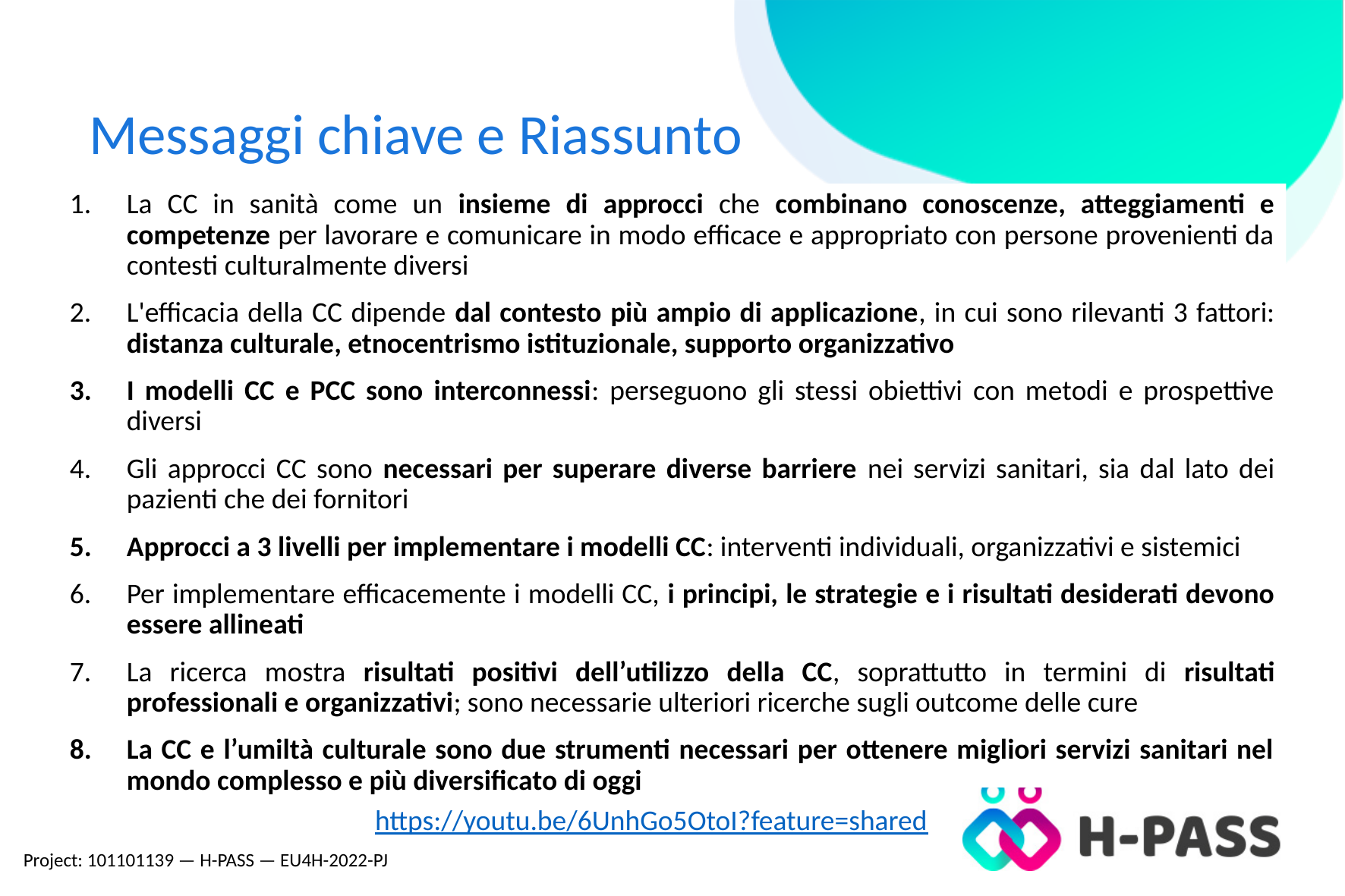

# Messaggi chiave e Riassunto
La CC in sanità come un insieme di approcci che combinano conoscenze, atteggiamenti e competenze per lavorare e comunicare in modo efficace e appropriato con persone provenienti da contesti culturalmente diversi
L'efficacia della CC dipende dal contesto più ampio di applicazione, in cui sono rilevanti 3 fattori: distanza culturale, etnocentrismo istituzionale, supporto organizzativo
I modelli CC e PCC sono interconnessi: perseguono gli stessi obiettivi con metodi e prospettive diversi
Gli approcci CC sono necessari per superare diverse barriere nei servizi sanitari, sia dal lato dei pazienti che dei fornitori
Approcci a 3 livelli per implementare i modelli CC: interventi individuali, organizzativi e sistemici
Per implementare efficacemente i modelli CC, i principi, le strategie e i risultati desiderati devono essere allineati
La ricerca mostra risultati positivi dell’utilizzo della CC, soprattutto in termini di risultati professionali e organizzativi; sono necessarie ulteriori ricerche sugli outcome delle cure
La CC e l’umiltà culturale sono due strumenti necessari per ottenere migliori servizi sanitari nel mondo complesso e più diversificato di oggi
https://youtu.be/6UnhGo5OtoI?feature=shared
Project: 101101139 — H-PASS — EU4H-2022-PJ